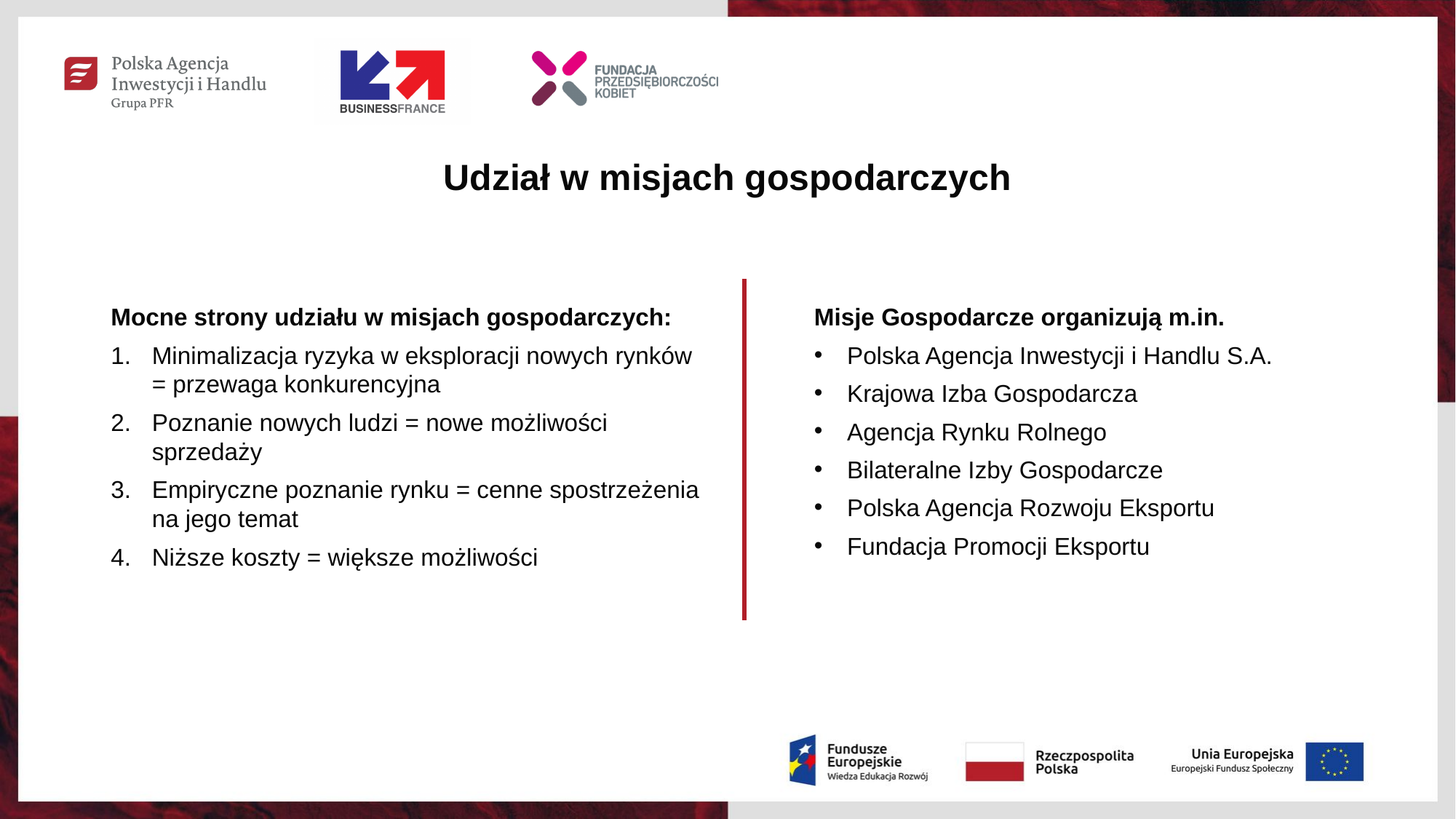

Udział w misjach gospodarczych
Mocne strony udziału w misjach gospodarczych:
Minimalizacja ryzyka w eksploracji nowych rynków = przewaga konkurencyjna
Poznanie nowych ludzi = nowe możliwości sprzedaży
Empiryczne poznanie rynku = cenne spostrzeżenia na jego temat
Niższe koszty = większe możliwości

Misje Gospodarcze organizują m.in.
Polska Agencja Inwestycji i Handlu S.A.
Krajowa Izba Gospodarcza
Agencja Rynku Rolnego
Bilateralne Izby Gospodarcze
Polska Agencja Rozwoju Eksportu
Fundacja Promocji Eksportu